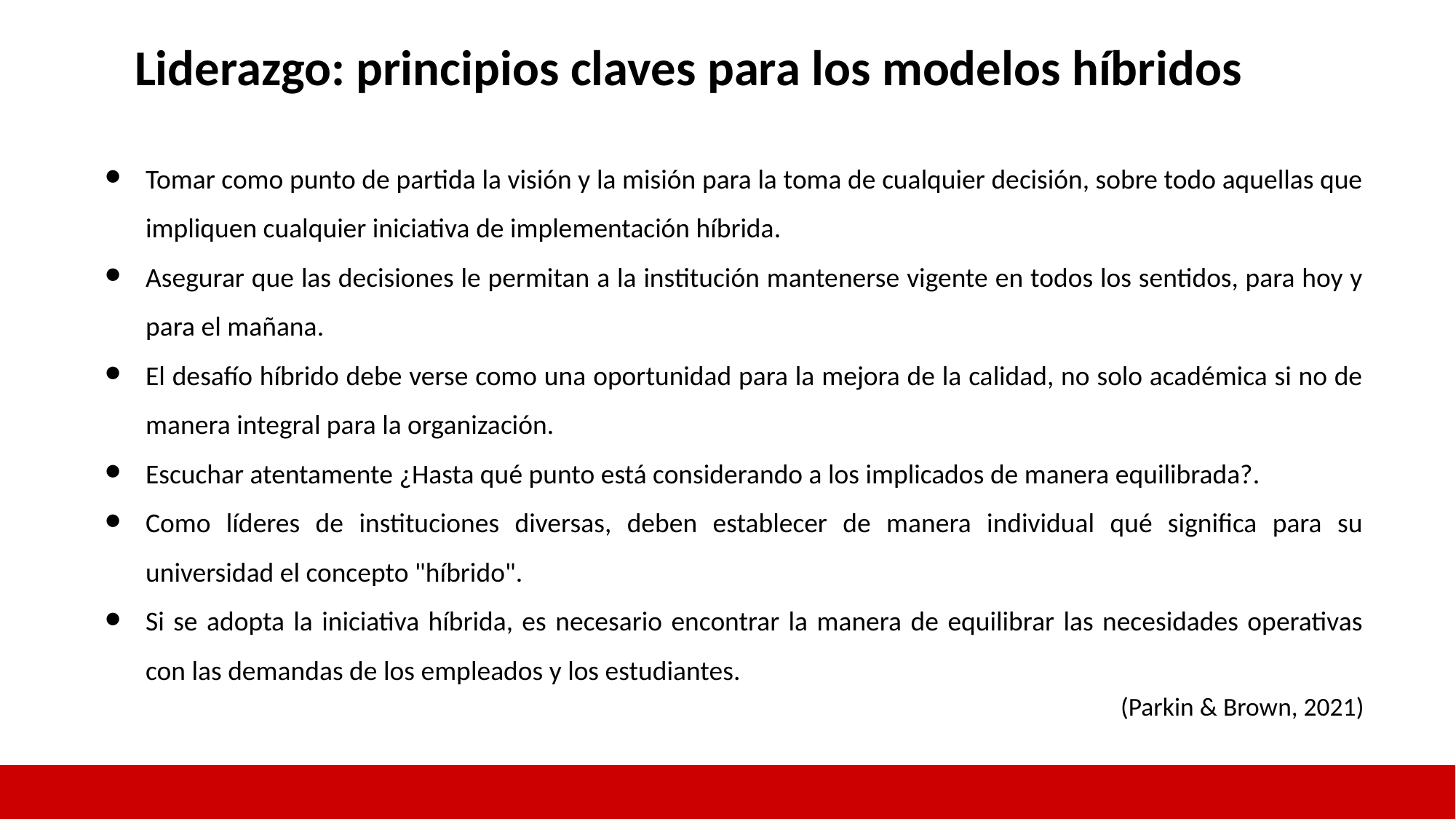

Liderazgo: principios claves para los modelos híbridos

Tomar como punto de partida la visión y la misión para la toma de cualquier decisión, sobre todo aquellas que impliquen cualquier iniciativa de implementación híbrida.
Asegurar que las decisiones le permitan a la institución mantenerse vigente en todos los sentidos, para hoy y para el mañana.
El desafío híbrido debe verse como una oportunidad para la mejora de la calidad, no solo académica si no de manera integral para la organización.
Escuchar atentamente ¿Hasta qué punto está considerando a los implicados de manera equilibrada?.
Como líderes de instituciones diversas, deben establecer de manera individual qué significa para su universidad el concepto "híbrido".
Si se adopta la iniciativa híbrida, es necesario encontrar la manera de equilibrar las necesidades operativas con las demandas de los empleados y los estudiantes.
(Parkin & Brown, 2021)